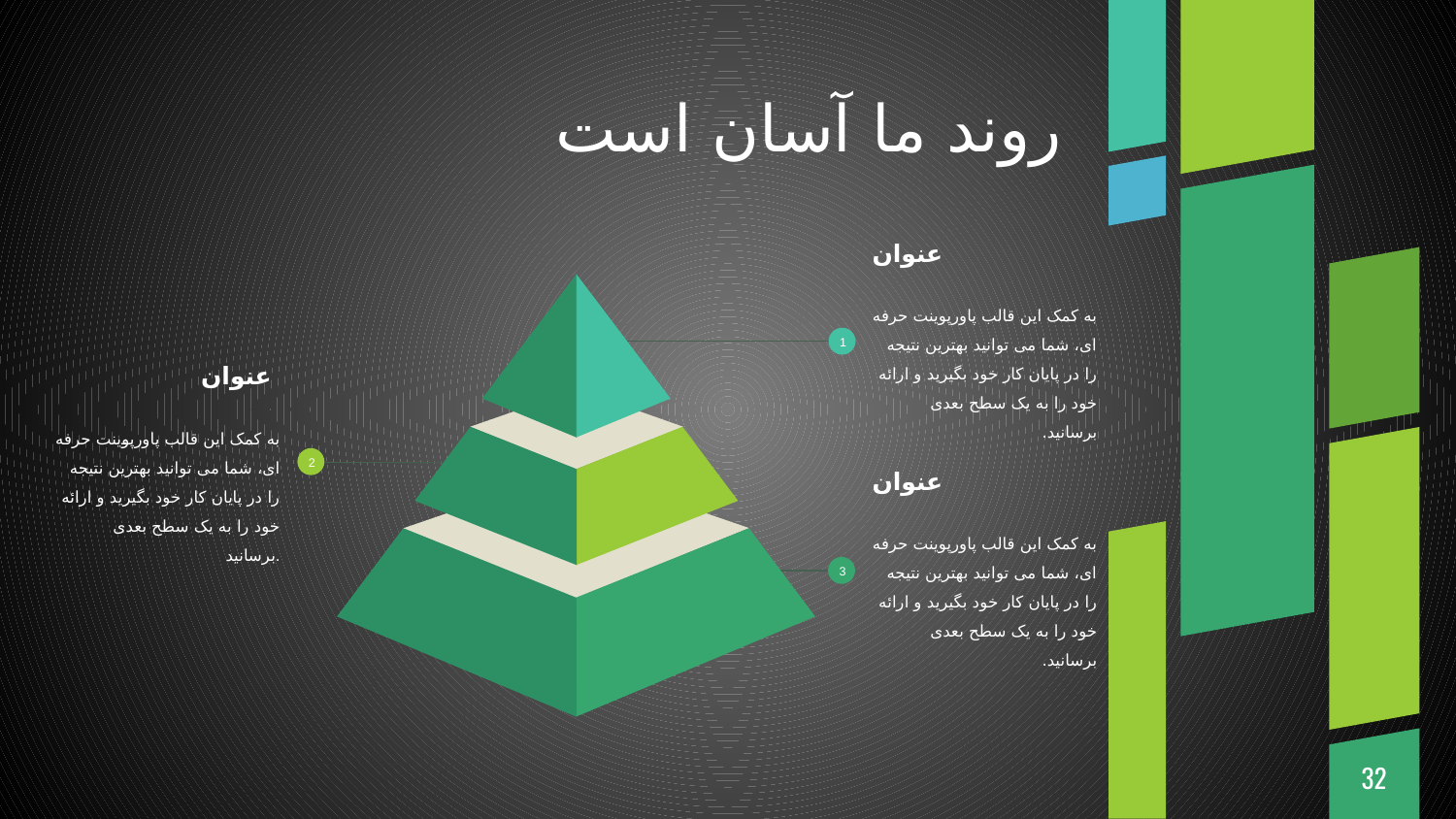

# روند ما آسان است
عنوان

به کمک این قالب پاورپوینت حرفه ای، شما می توانید بهترین نتیجه را در پایان کار خود بگیرید و ارائه خود را به یک سطح بعدی برسانید.

1

عنوان

به کمک این قالب پاورپوینت حرفه ای، شما می توانید بهترین نتیجه را در پایان کار خود بگیرید و ارائه خود را به یک سطح بعدی برسانید.

2

عنوان

به کمک این قالب پاورپوینت حرفه ای، شما می توانید بهترین نتیجه را در پایان کار خود بگیرید و ارائه خود را به یک سطح بعدی برسانید.

3

32